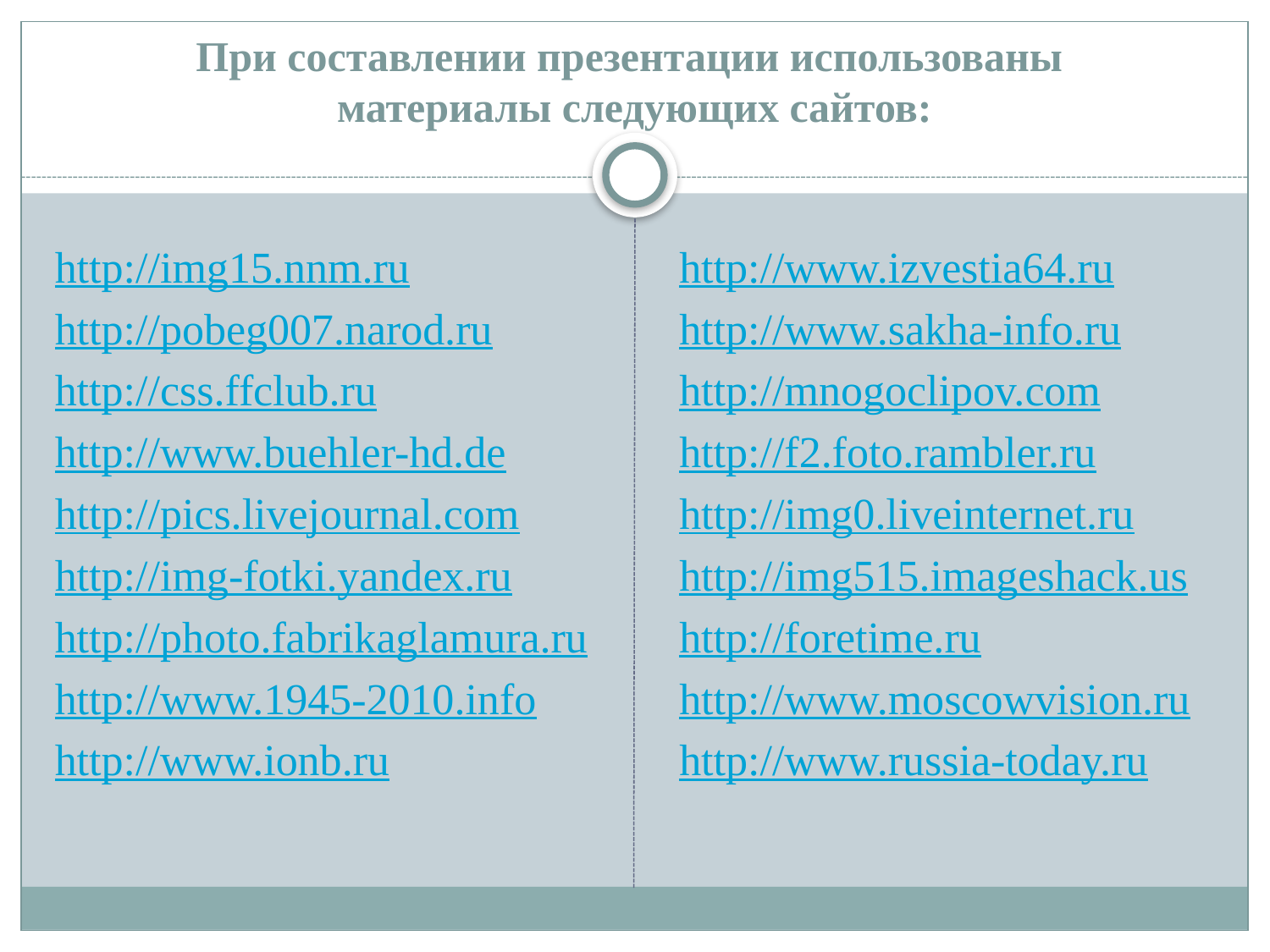

# При составлении презентации использованы материалы следующих сайтов:
http://img15.nnm.ru
http://pobeg007.narod.ru
http://css.ffclub.ru
http://www.buehler-hd.de
http://pics.livejournal.com
http://img-fotki.yandex.ru
http://photo.fabrikaglamura.ru
http://www.1945-2010.info
http://www.ionb.ru

http://www.izvestia64.ru
http://www.sakha-info.ru
http://mnogoclipov.com
http://f2.foto.rambler.ru
http://img0.liveinternet.ru
http://img515.imageshack.us
http://foretime.ru
http://www.moscowvision.ru
http://www.russia-today.ru